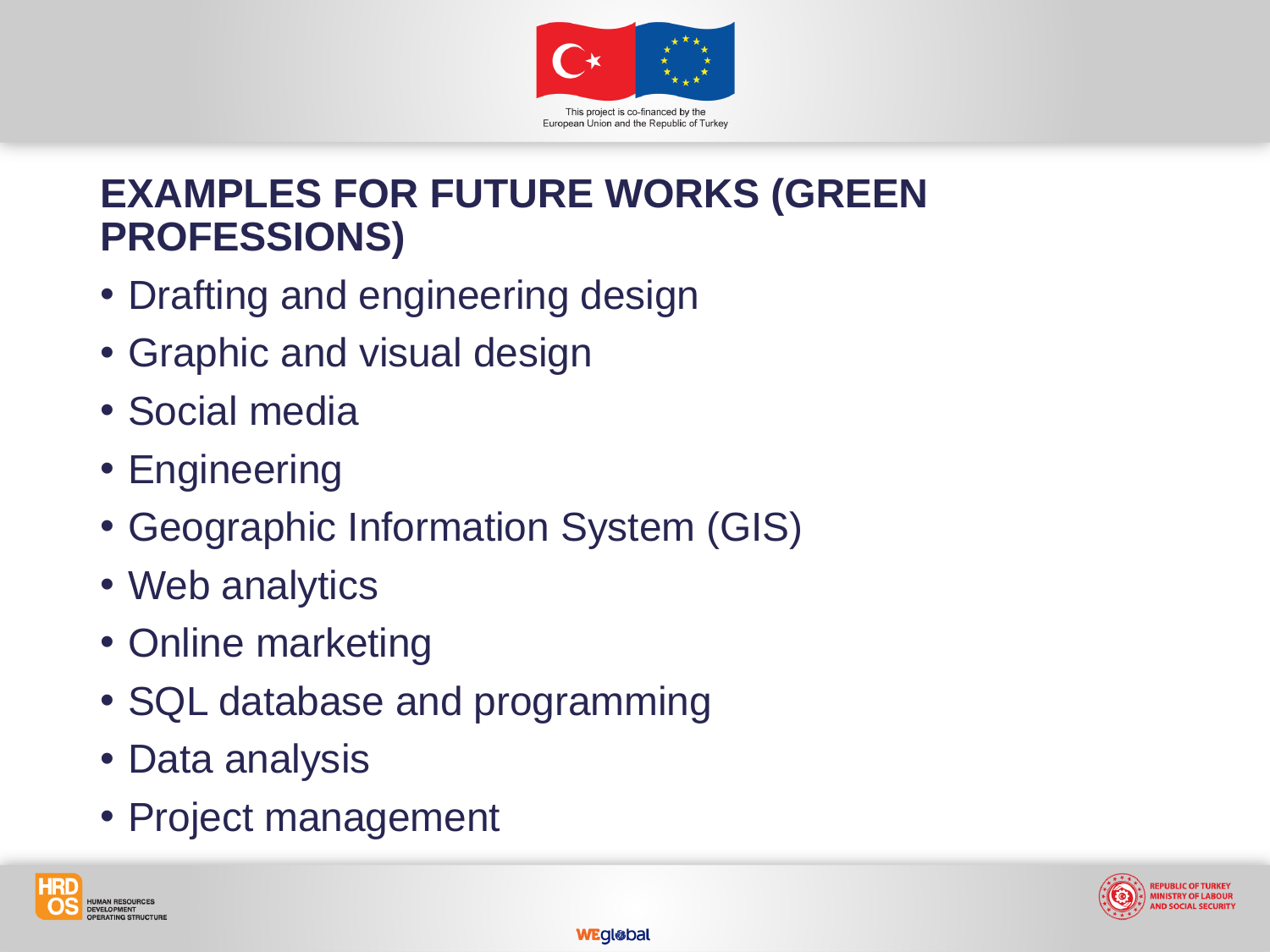

EXAMPLES FOR FUTURE WORKS (GREEN PROFESSIONS)
Drafting and engineering design
Graphic and visual design
Social media
Engineering
Geographic Information System (GIS)
Web analytics
Online marketing
SQL database and programming
Data analysis
Project management